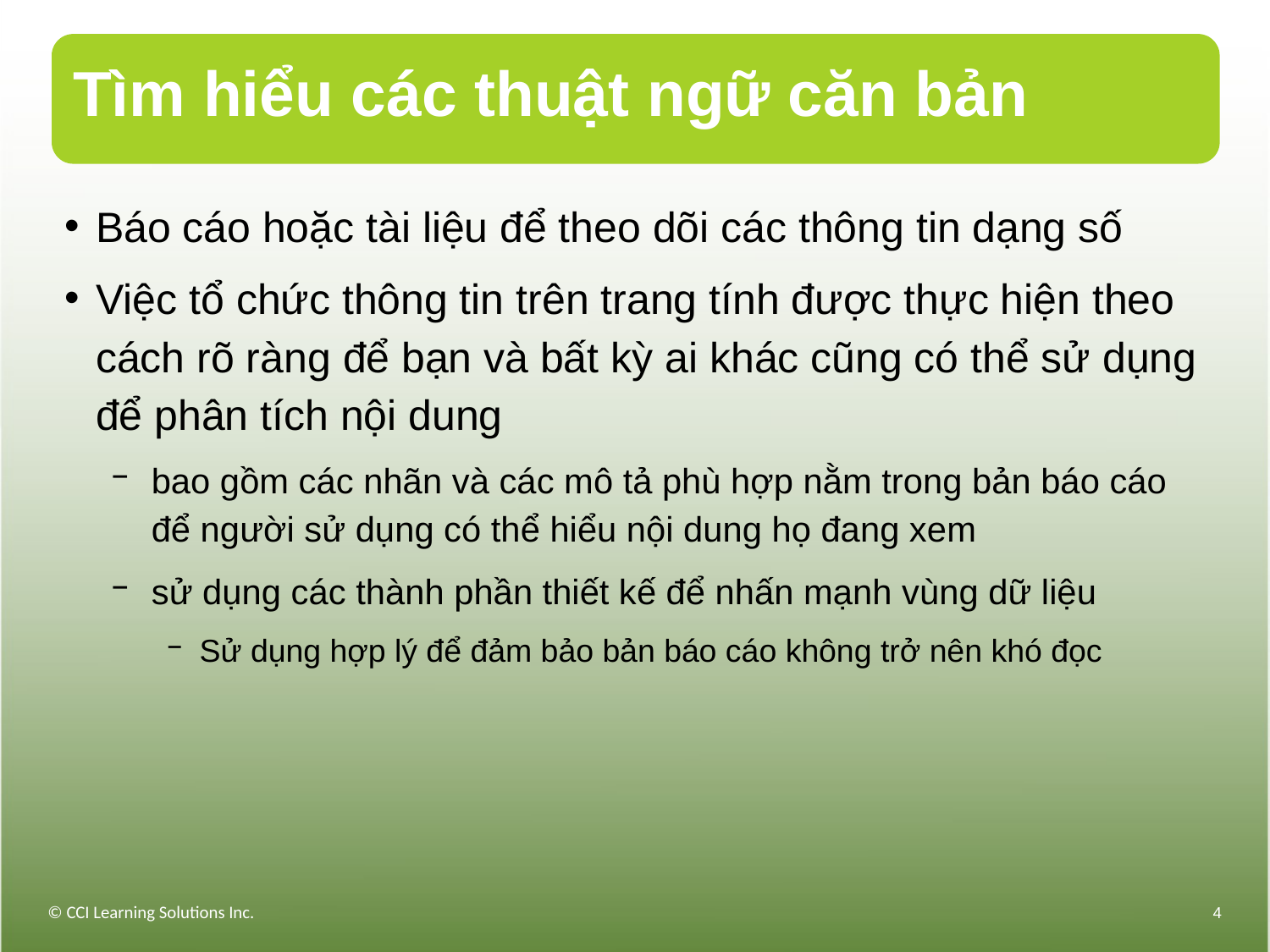

# Tìm hiểu các thuật ngữ căn bản
Báo cáo hoặc tài liệu để theo dõi các thông tin dạng số
Việc tổ chức thông tin trên trang tính được thực hiện theo cách rõ ràng để bạn và bất kỳ ai khác cũng có thể sử dụng để phân tích nội dung
bao gồm các nhãn và các mô tả phù hợp nằm trong bản báo cáo để người sử dụng có thể hiểu nội dung họ đang xem
sử dụng các thành phần thiết kế để nhấn mạnh vùng dữ liệu
Sử dụng hợp lý để đảm bảo bản báo cáo không trở nên khó đọc

© CCI Learning Solutions Inc.
4